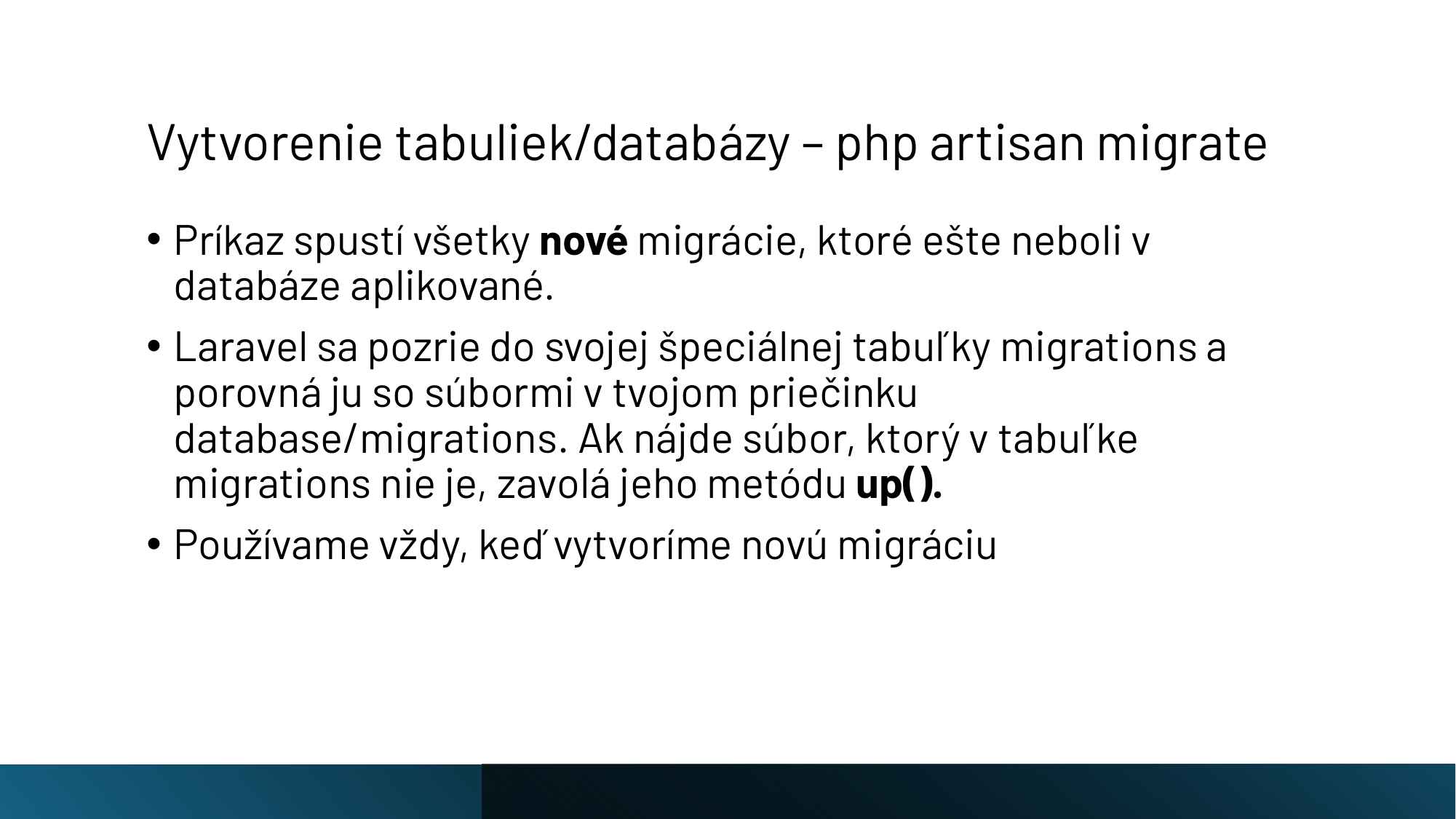

# Vytvorenie tabuliek/databázy – php artisan migrate
Príkaz spustí všetky nové migrácie, ktoré ešte neboli v databáze aplikované.
Laravel sa pozrie do svojej špeciálnej tabuľky migrations a porovná ju so súbormi v tvojom priečinku database/migrations. Ak nájde súbor, ktorý v tabuľke migrations nie je, zavolá jeho metódu up().
Používame vždy, keď vytvoríme novú migráciu